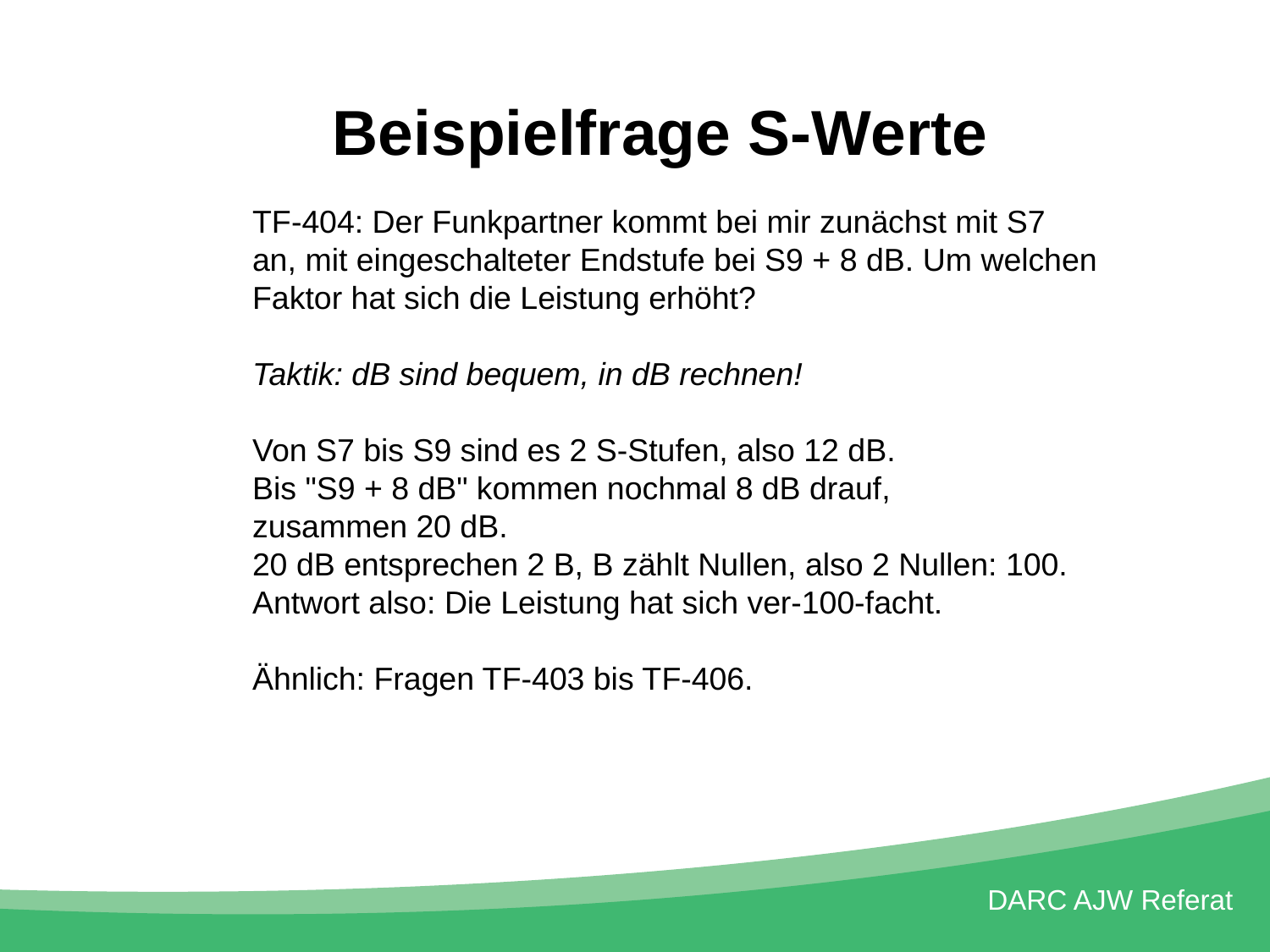

Beispielfrage S-Werte
TF-404: Der Funkpartner kommt bei mir zunächst mit S7 an, mit eingeschalteter Endstufe bei S9 + 8 dB. Um welchen Faktor hat sich die Leistung erhöht?
Taktik: dB sind bequem, in dB rechnen!

Von S7 bis S9 sind es 2 S-Stufen, also 12 dB.
Bis "S9 + 8 dB" kommen nochmal 8 dB drauf,
zusammen 20 dB.
20 dB entsprechen 2 B, B zählt Nullen, also 2 Nullen: 100.
Antwort also: Die Leistung hat sich ver-100-facht.

Ähnlich: Fragen TF-403 bis TF-406.